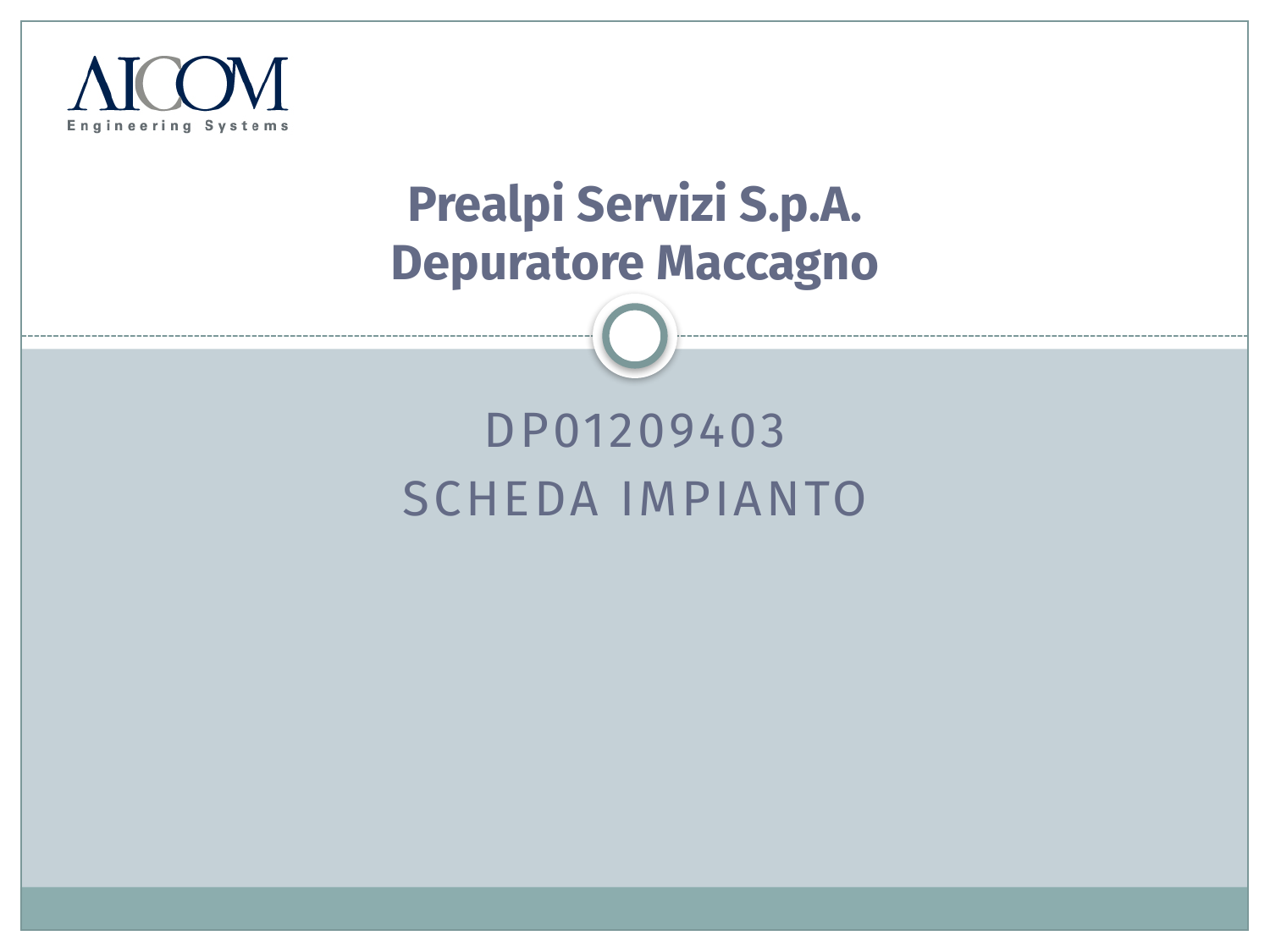

# Prealpi Servizi S.p.A. Depuratore Maccagno
DP01209403
Scheda impianto